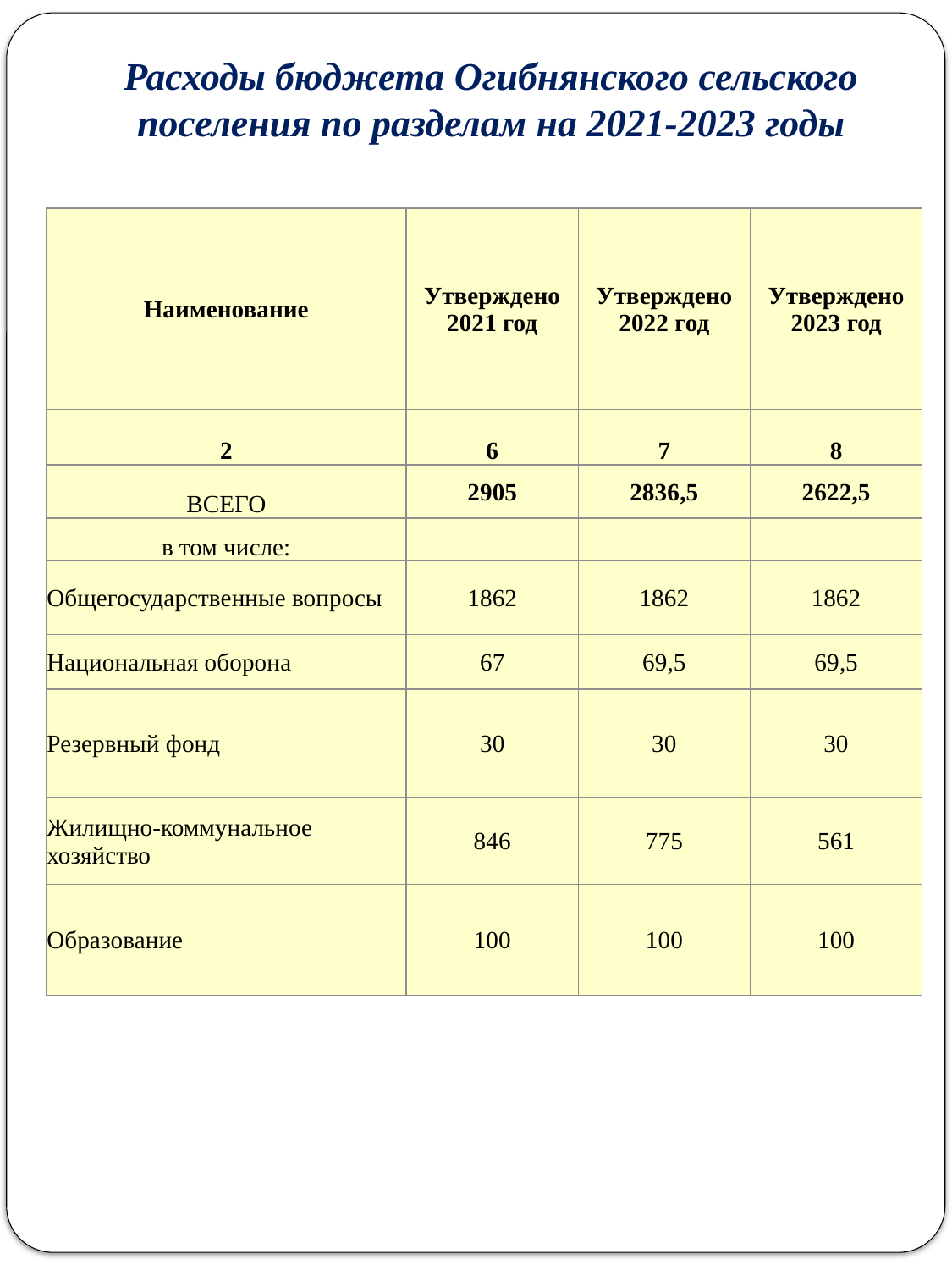

Расходы бюджета Огибнянского сельского поселения по разделам на 2021-2023 годы
(тыс. рублей)
| Наименование | Утверждено 2021 год | Утверждено 2022 год | Утверждено 2023 год |
| --- | --- | --- | --- |
| 2 | 6 | 7 | 8 |
| ВСЕГО | 2905 | 2836,5 | 2622,5 |
| в том числе: |  |  |  |
| Общегосударственные вопросы | 1862 | 1862 | 1862 |
| Национальная оборона | 67 | 69,5 | 69,5 |
| Резервный фонд | 30 | 30 | 30 |
| Жилищно-коммунальное хозяйство | 846 | 775 | 561 |
| Образование | 100 | 100 | 100 |